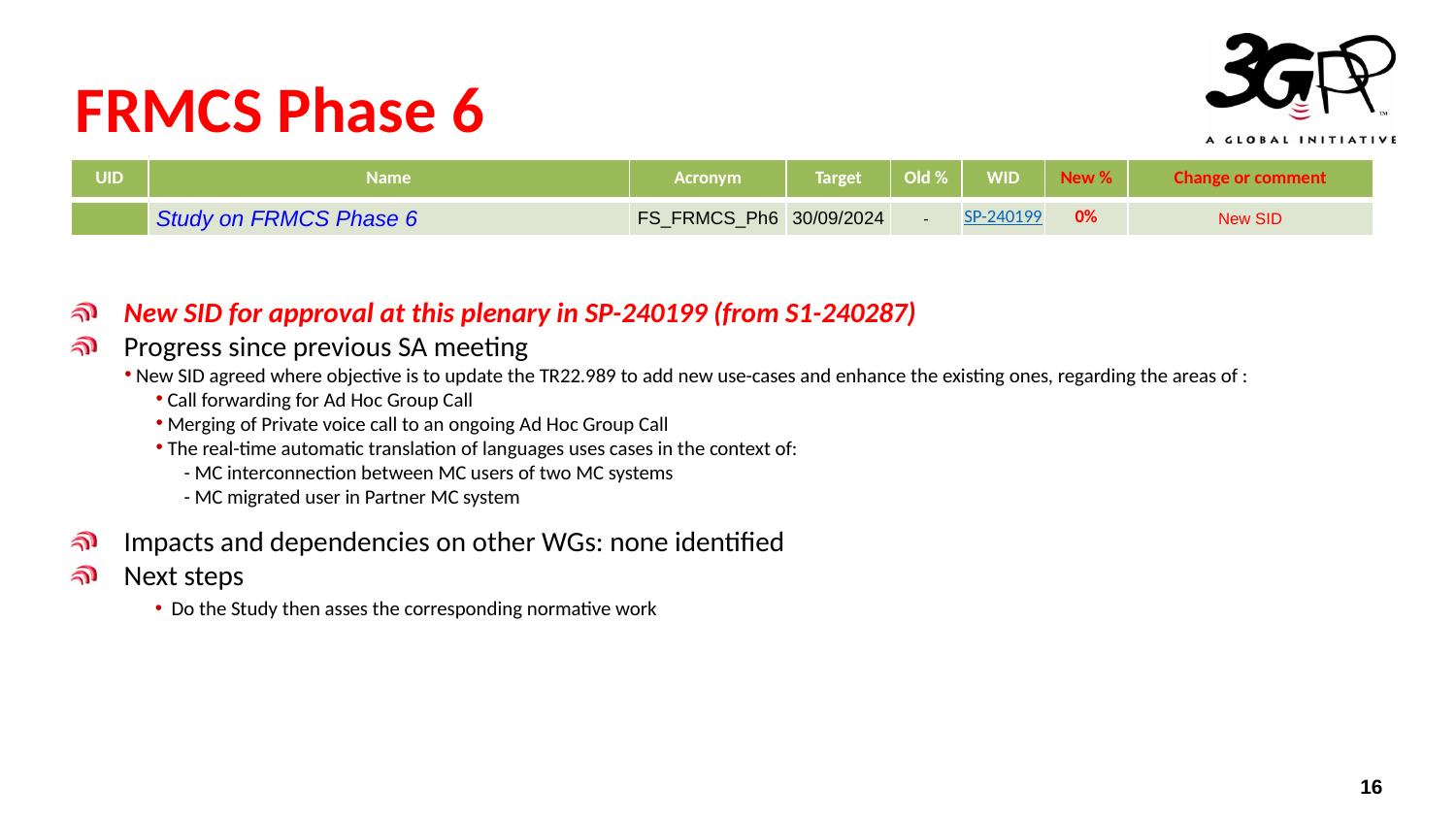

# FRMCS Phase 6
| UID | Name | Acronym | Target | Old % | WID | New % | Change or comment |
| --- | --- | --- | --- | --- | --- | --- | --- |
|  | Study on FRMCS Phase 6 | FS\_FRMCS\_Ph6 | 30/09/2024 | - | SP-240199 | 0% | New SID |
New SID for approval at this plenary in SP-240199 (from S1-240287)
Progress since previous SA meeting
 New SID agreed where objective is to update the TR22.989 to add new use-cases and enhance the existing ones, regarding the areas of :
 Call forwarding for Ad Hoc Group Call
 Merging of Private voice call to an ongoing Ad Hoc Group Call
 The real-time automatic translation of languages uses cases in the context of:
- MC interconnection between MC users of two MC systems
- MC migrated user in Partner MC system

Impacts and dependencies on other WGs: none identified
Next steps
  Do the Study then asses the corresponding normative work